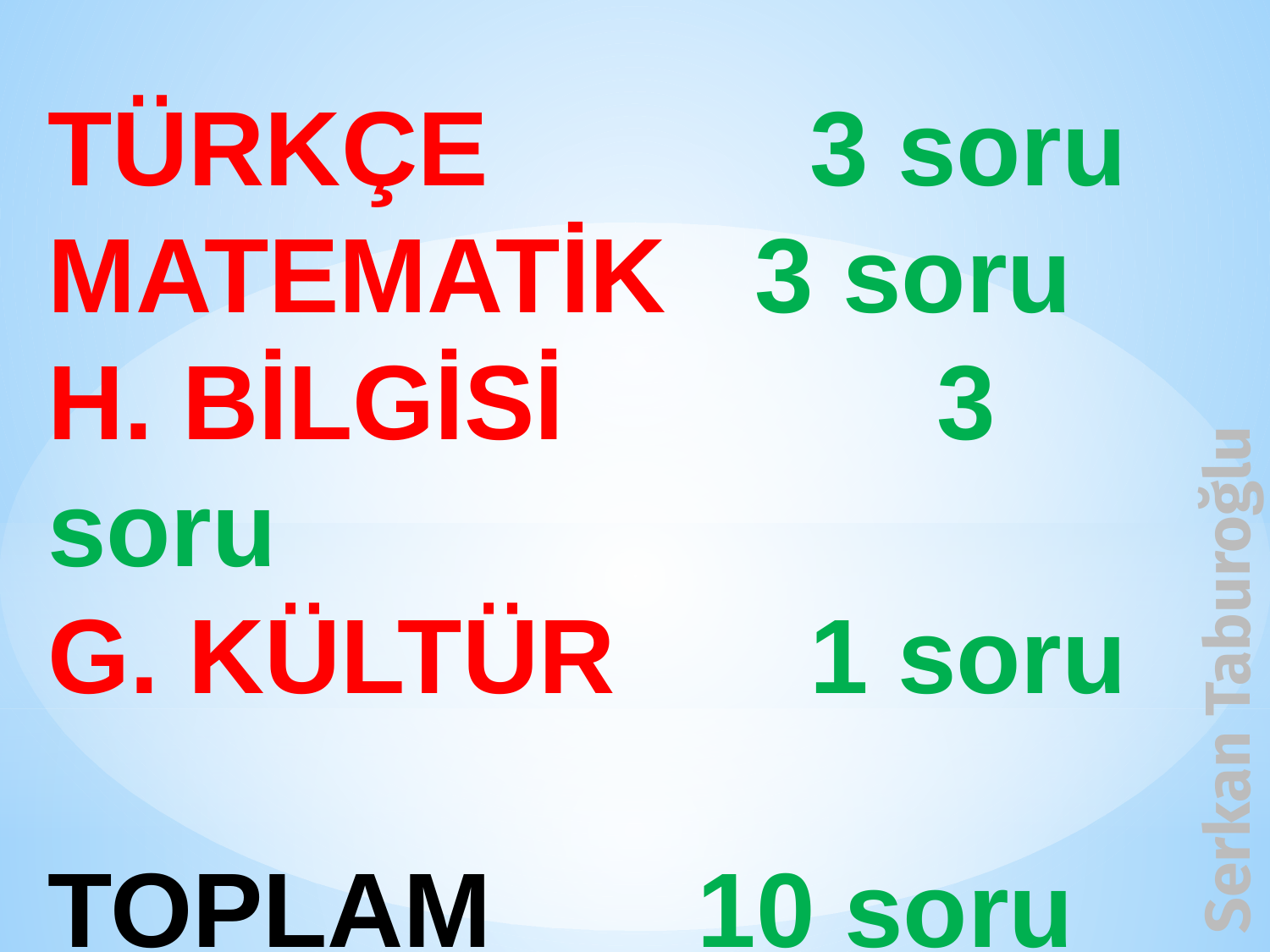

TÜRKÇE			3 soru
MATEMATİK   3 soru
H. BİLGİSİ			3 soru
G. KÜLTÜR		1 soru

TOPLAM       10 soru
Serkan Taburoğlu